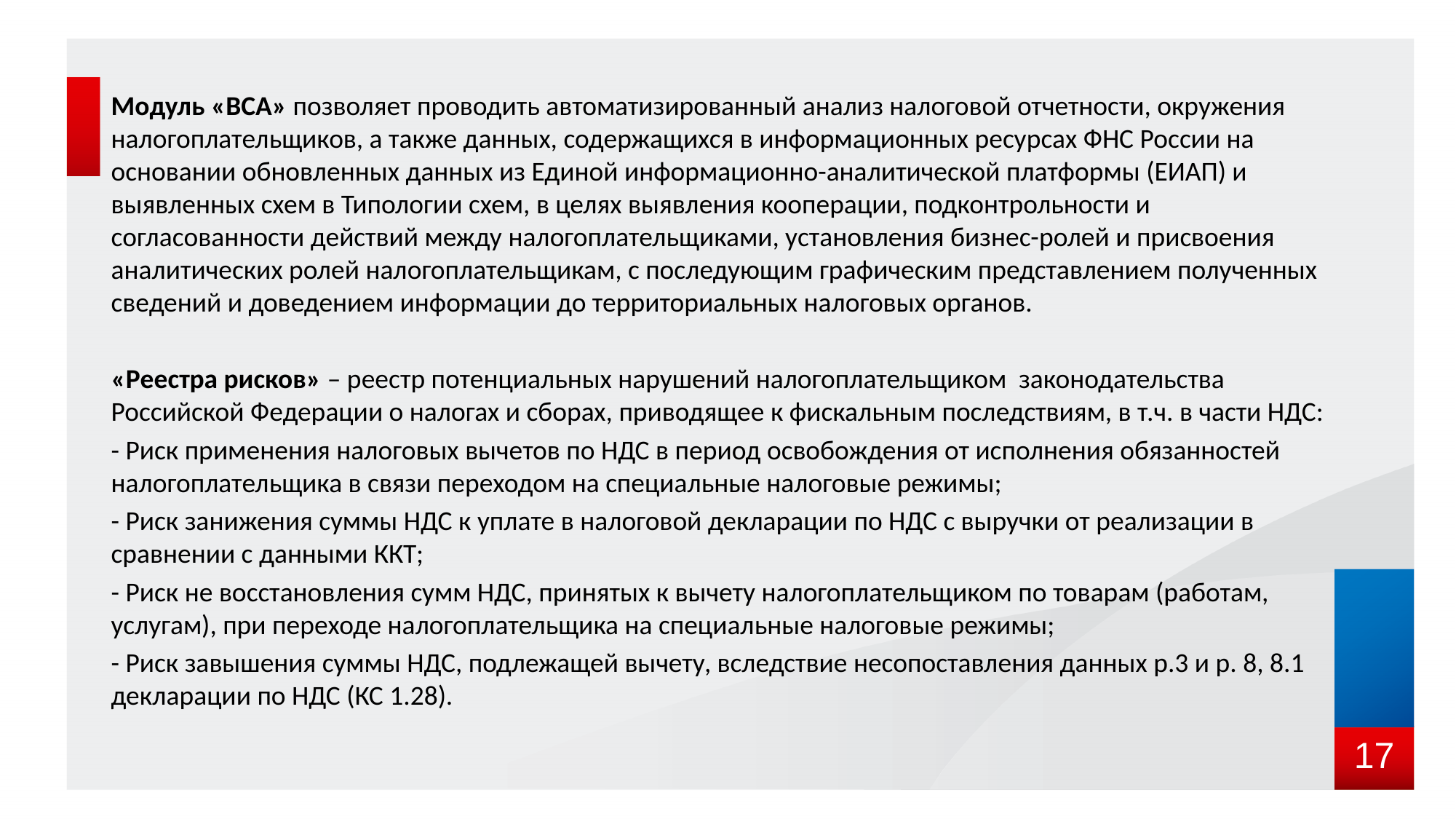

Модуль «ВСА» позволяет проводить автоматизированный анализ налоговой отчетности, окружения налогоплательщиков, а также данных, содержащихся в информационных ресурсах ФНС России на основании обновленных данных из Единой информационно-аналитической платформы (ЕИАП) и выявленных схем в Типологии схем, в целях выявления кооперации, подконтрольности и согласованности действий между налогоплательщиками, установления бизнес-ролей и присвоения аналитических ролей налогоплательщикам, с последующим графическим представлением полученных сведений и доведением информации до территориальных налоговых органов.

«Реестра рисков» – реестр потенциальных нарушений налогоплательщиком  законодательства Российской Федерации о налогах и сборах, приводящее к фискальным последствиям, в т.ч. в части НДС:
- Риск применения налоговых вычетов по НДС в период освобождения от исполнения обязанностей налогоплательщика в связи переходом на специальные налоговые режимы;
- Риск занижения суммы НДС к уплате в налоговой декларации по НДС с выручки от реализации в сравнении с данными ККТ;
- Риск не восстановления сумм НДС, принятых к вычету налогоплательщиком по товарам (работам, услугам), при переходе налогоплательщика на специальные налоговые режимы;
- Риск завышения суммы НДС, подлежащей вычету, вследствие несопоставления данных р.3 и р. 8, 8.1 декларации по НДС (КС 1.28).
17